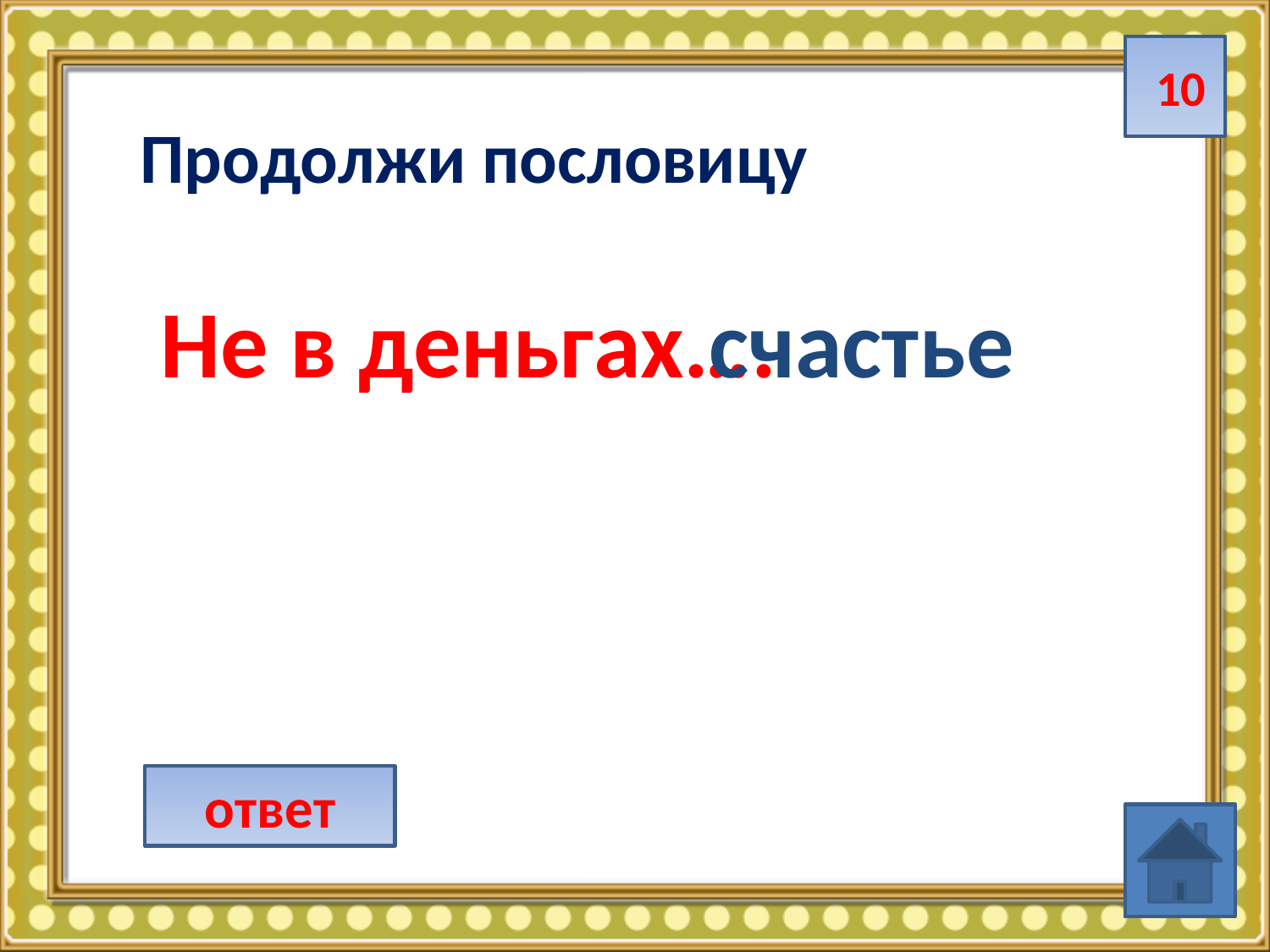

10

Продолжи пословицу
Не в деньгах….
счастье

ответ